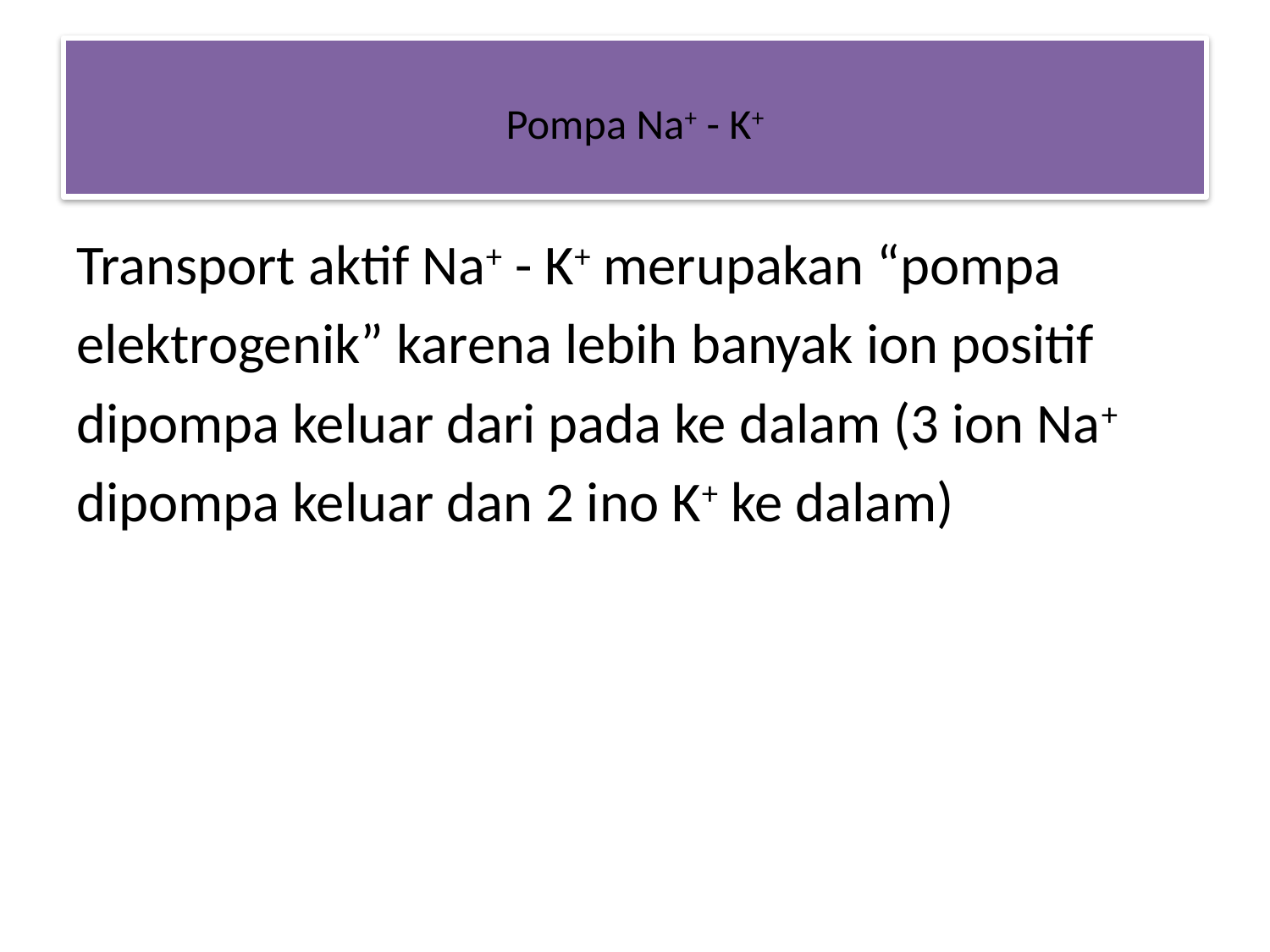

# Pompa Na+ - K+
Transport aktif Na+ - K+ merupakan “pompa
elektrogenik” karena lebih banyak ion positif
dipompa keluar dari pada ke dalam (3 ion Na+
dipompa keluar dan 2 ino K+ ke dalam)